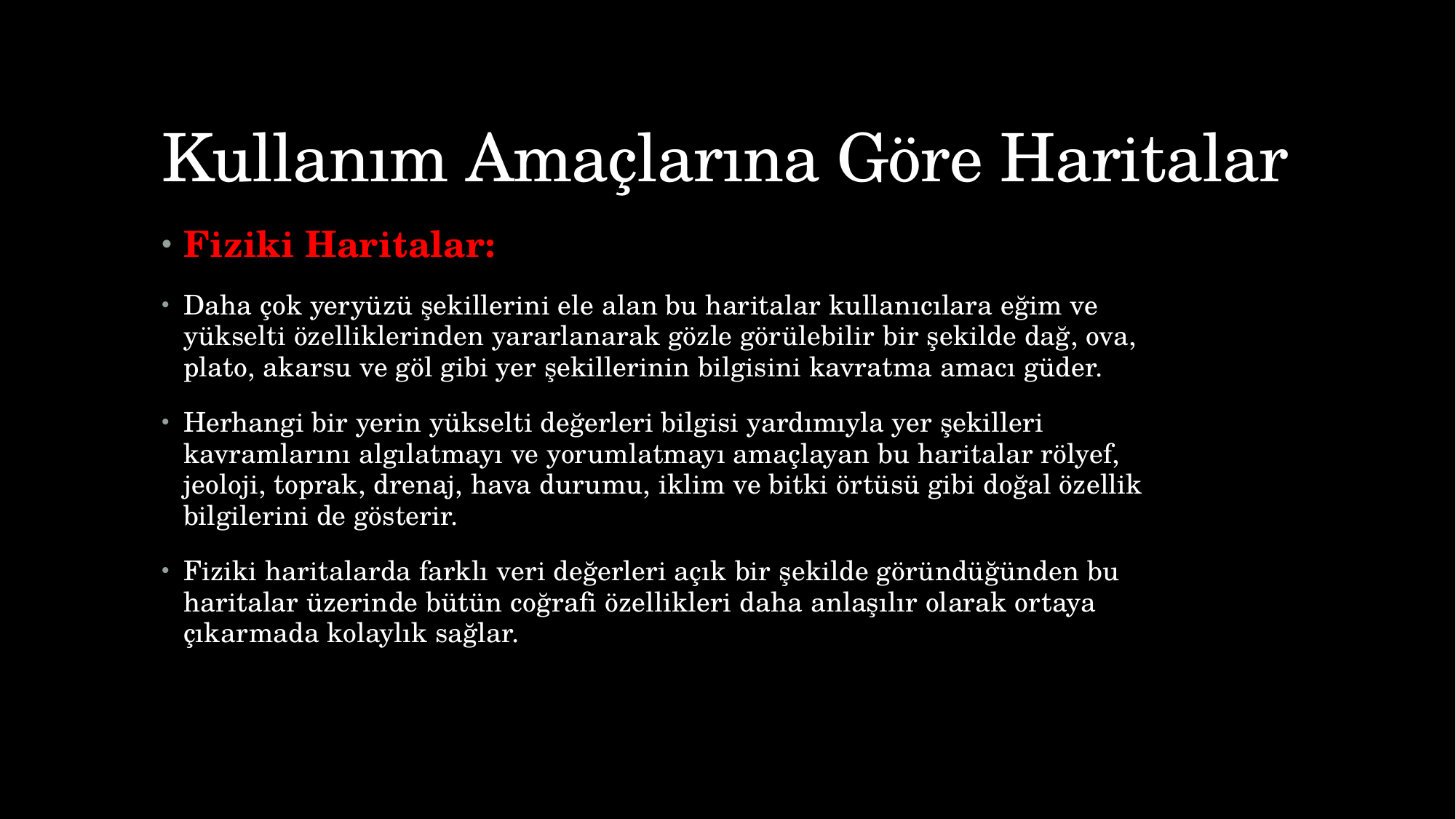

# Kullanım Amaçlarına Göre Haritalar
Fiziki Haritalar:
Daha çok yeryüzü şekillerini ele alan bu haritalar kullanıcılara eğim ve yükselti özelliklerinden yararlanarak gözle görülebilir bir şekilde dağ, ova, plato, akarsu ve göl gibi yer şekillerinin bilgisini kavratma amacı güder.
Herhangi bir yerin yükselti değerleri bilgisi yardımıyla yer şekilleri kavramlarını algılatmayı ve yorumlatmayı amaçlayan bu haritalar rölyef, jeoloji, toprak, drenaj, hava durumu, iklim ve bitki örtüsü gibi doğal özellik bilgilerini de gösterir.
Fiziki haritalarda farklı veri değerleri açık bir şekilde göründüğünden bu haritalar üzerinde bütün coğrafi özellikleri daha anlaşılır olarak ortaya çıkarmada kolaylık sağlar.